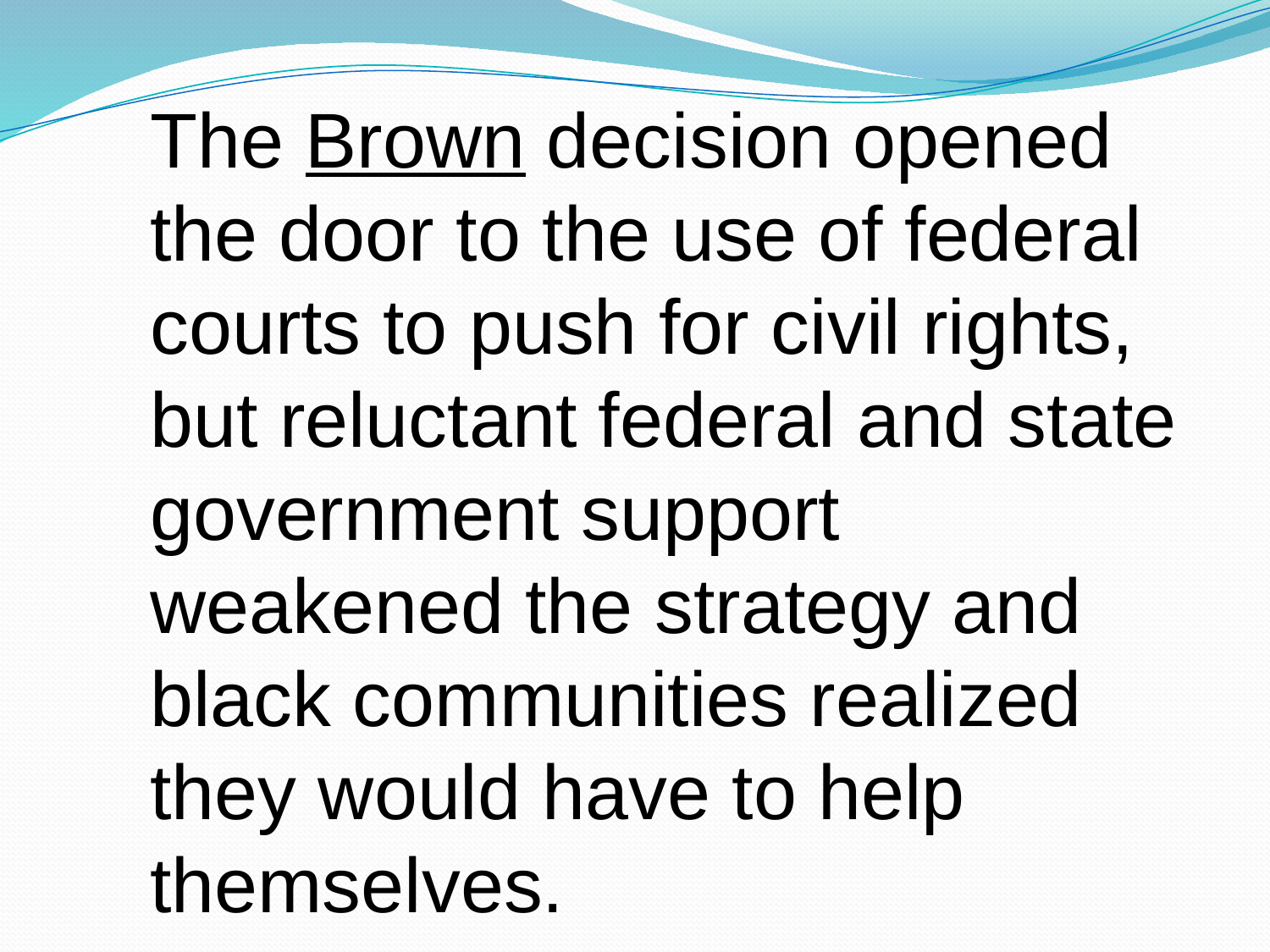

The Brown decision opened the door to the use of federal courts to push for civil rights, but reluctant federal and state government support weakened the strategy and black communities realized they would have to help themselves.